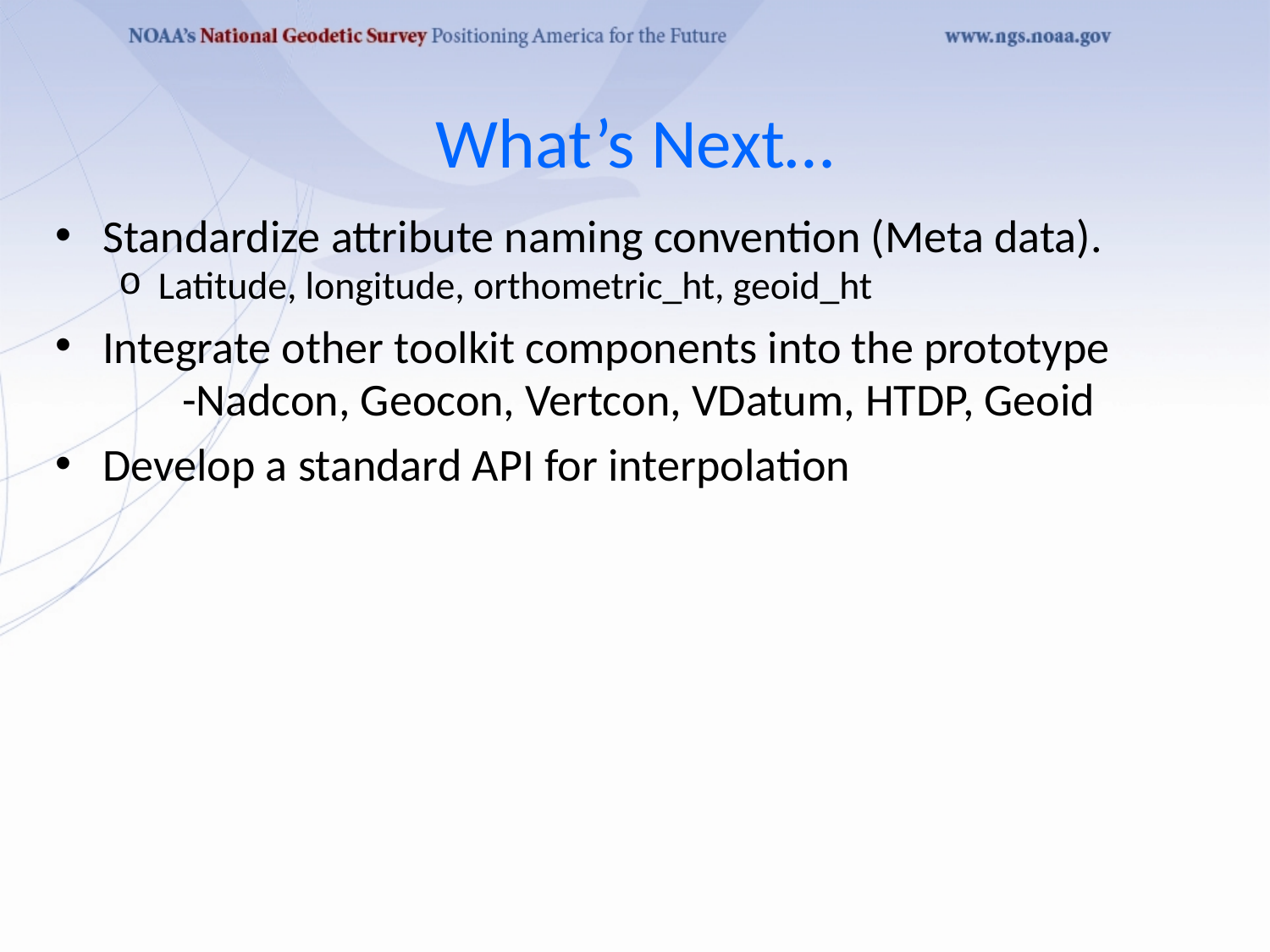

# What’s Next…
Standardize attribute naming convention (Meta data).
Latitude, longitude, orthometric_ht, geoid_ht
Integrate other toolkit components into the prototype
	-Nadcon, Geocon, Vertcon, VDatum, HTDP, Geoid
Develop a standard API for interpolation